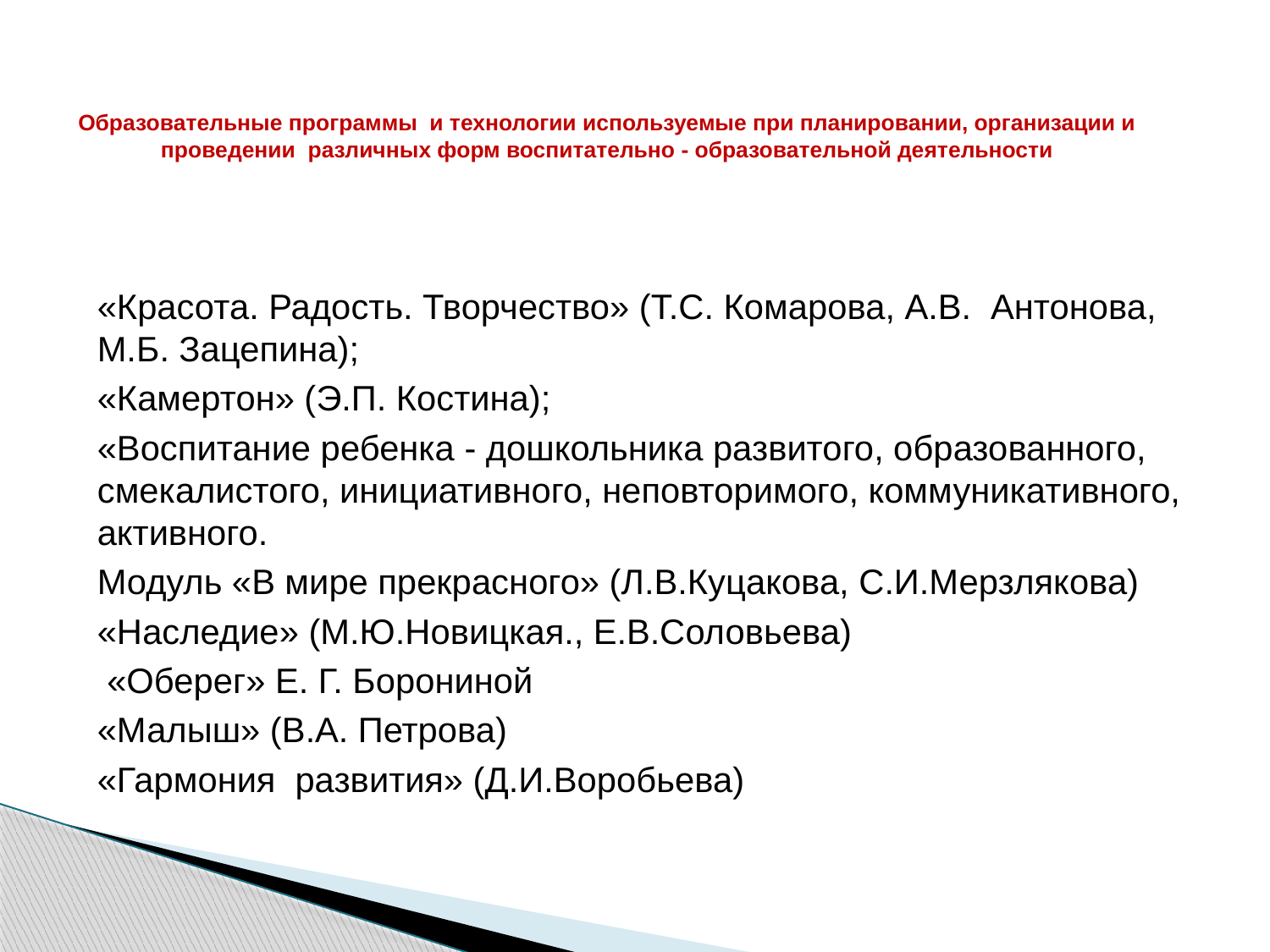

# Образовательные программы  и технологии используемые при планировании, организации и проведении  различных форм воспитательно - образовательной деятельности
«Красота. Радость. Творчество» (Т.С. Комарова, А.В.  Антонова, М.Б. Зацепина);
«Камертон» (Э.П. Костина);
«Воспитание ребенка - дошкольника развитого, образованного, смекалистого, инициативного, неповторимого, коммуникативного, активного.
Модуль «В мире прекрасного» (Л.В.Куцакова, С.И.Мерзлякова)
«Наследие» (М.Ю.Новицкая., Е.В.Соловьева)
 «Оберег» Е. Г. Борониной
«Малыш» (В.А. Петрова)
«Гармония  развития» (Д.И.Воробьева)